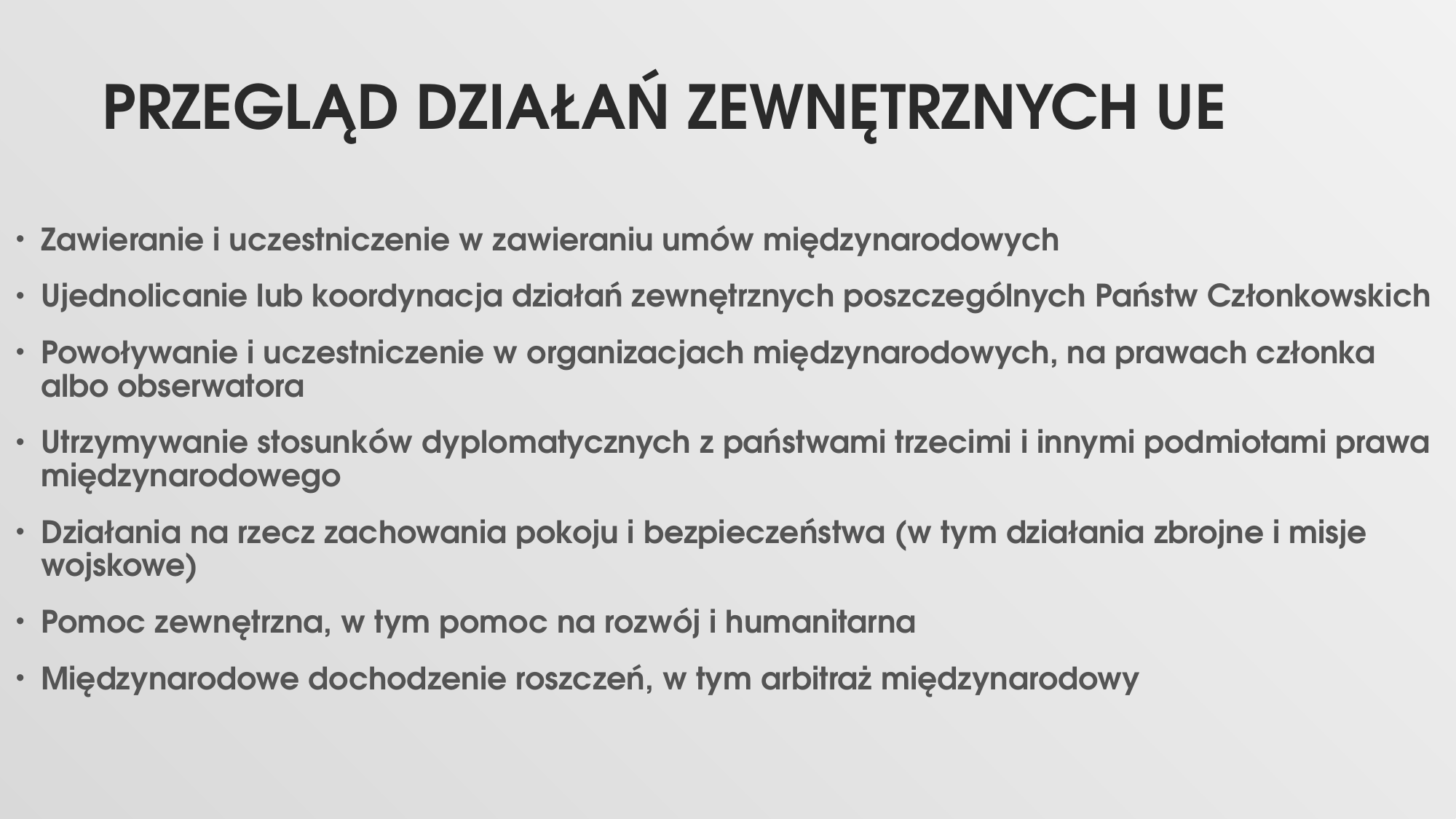

# Przegląd działań zewnętrznych UE
Zawieranie i uczestniczenie w zawieraniu umów międzynarodowych
Ujednolicanie lub koordynacja działań zewnętrznych poszczególnych Państw Członkowskich
Powoływanie i uczestniczenie w organizacjach międzynarodowych, na prawach członka albo obserwatora
Utrzymywanie stosunków dyplomatycznych z państwami trzecimi i innymi podmiotami prawa międzynarodowego
Działania na rzecz zachowania pokoju i bezpieczeństwa (w tym działania zbrojne i misje wojskowe)
Pomoc zewnętrzna, w tym pomoc na rozwój i humanitarna
Międzynarodowe dochodzenie roszczeń, w tym arbitraż międzynarodowy